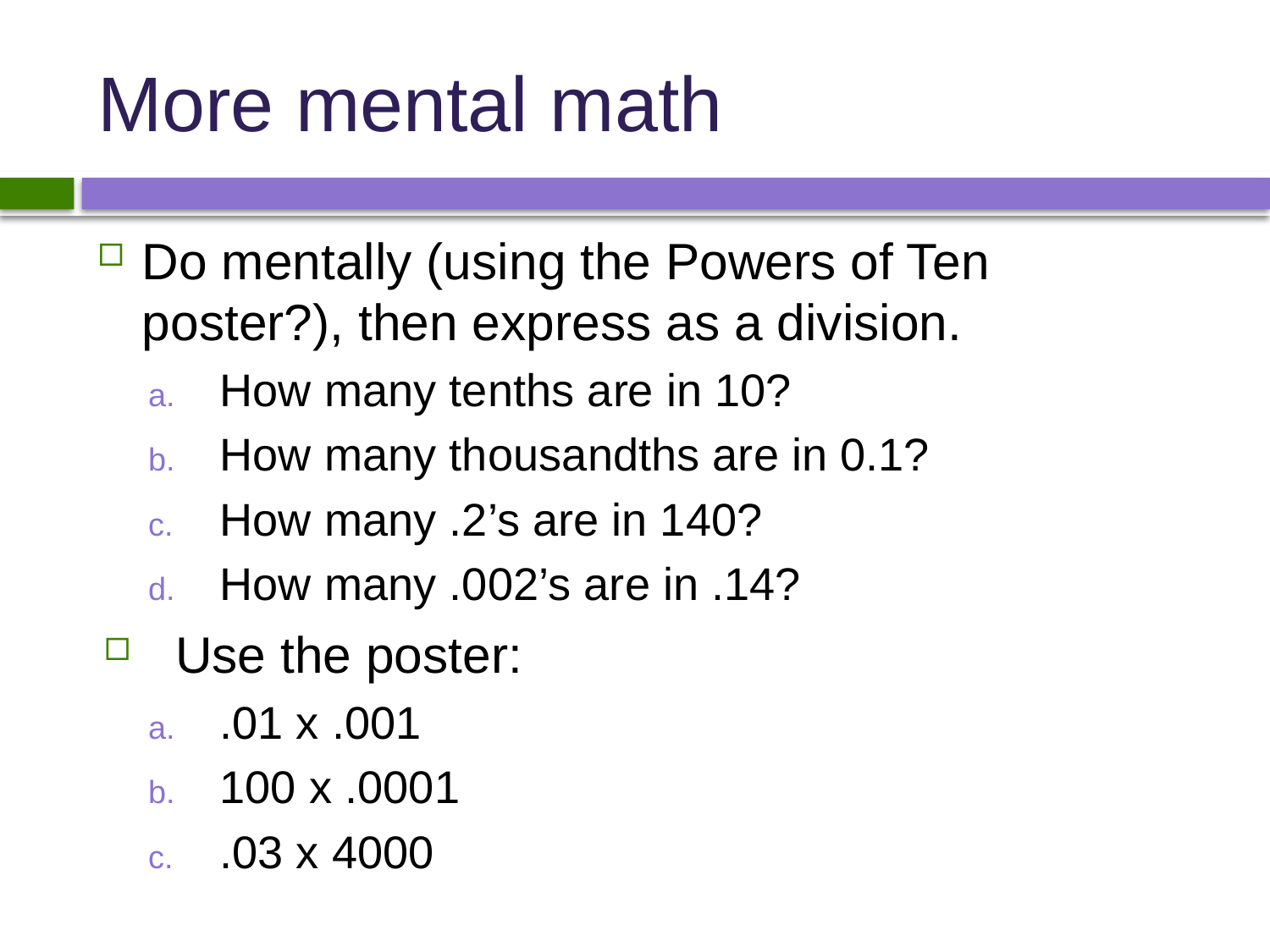

# More mental math
Do mentally (using the Powers of Ten poster?), then express as a division.
How many tenths are in 10?
How many thousandths are in 0.1?
How many .2’s are in 140?
How many .002’s are in .14?
Use the poster:
.01 x .001
100 x .0001
.03 x 4000